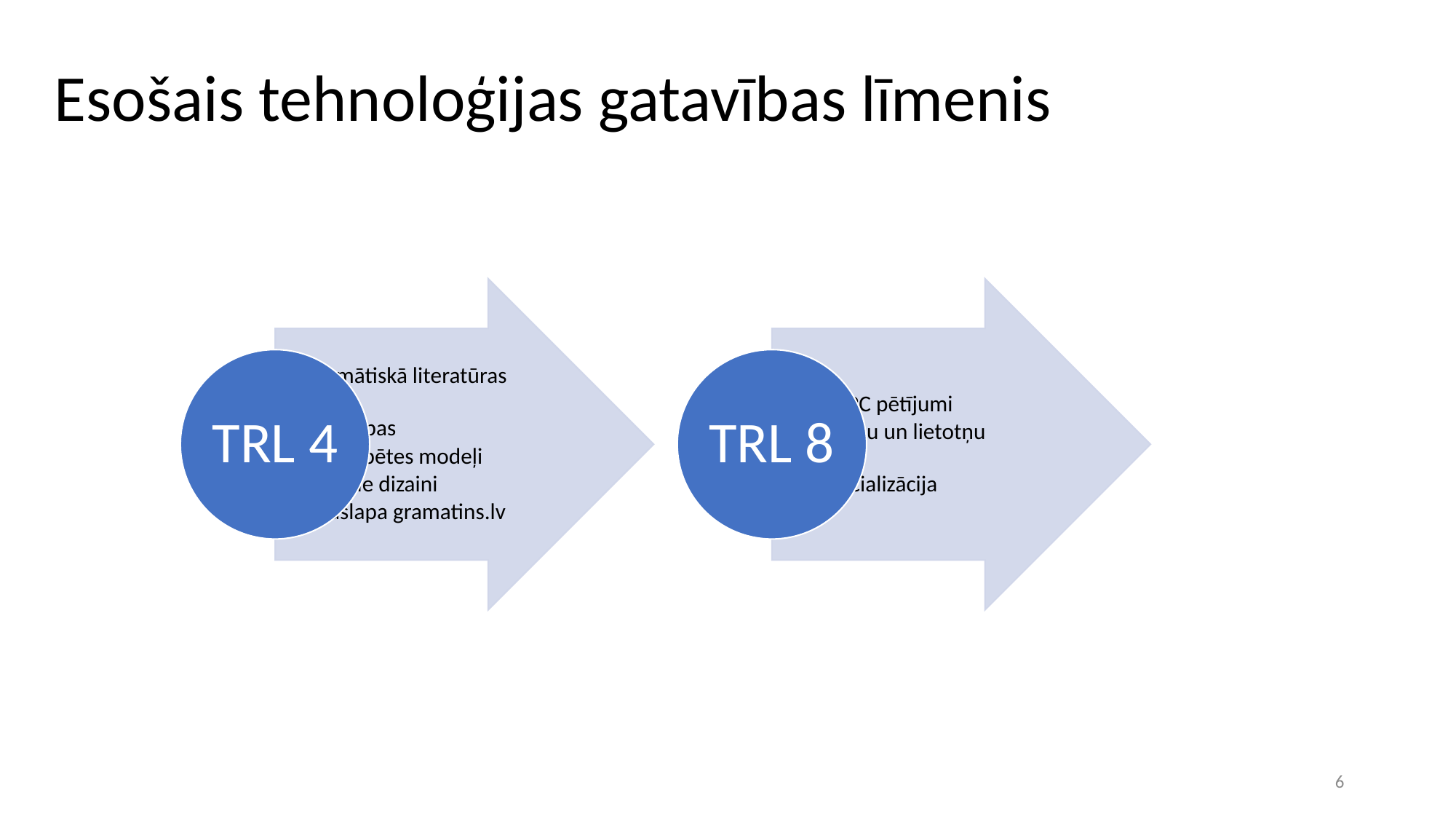

# Esošais tehnoloģijas gatavības līmenis
Sistemātiskā literatūras analīze
Datu kopas
Priekšizpētes modeļi
Grafiskie dizaini
Mājaslapa gramatins.lv
TRL 4
RTU HPC pētījumi
Spraudņu un lietotņu izstrāde
Komercializācija
TRL 8
6